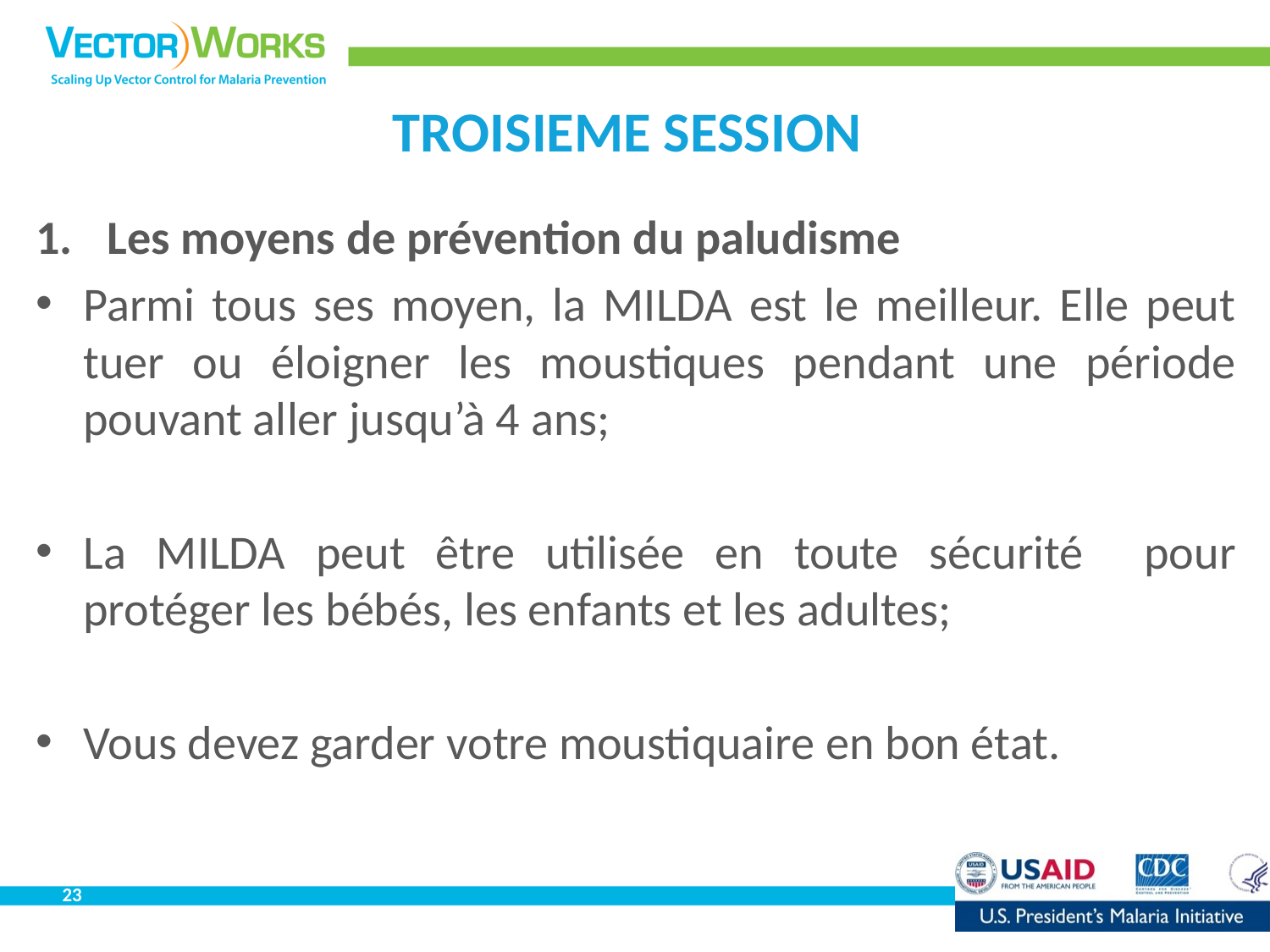

# TROISIEME SESSION
Les moyens de prévention du paludisme
Parmi tous ses moyen, la MILDA est le meilleur. Elle peut tuer ou éloigner les moustiques pendant une période pouvant aller jusqu’à 4 ans;

La MILDA peut être utilisée en toute sécurité  pour protéger les bébés, les enfants et les adultes;

Vous devez garder votre moustiquaire en bon état.

23